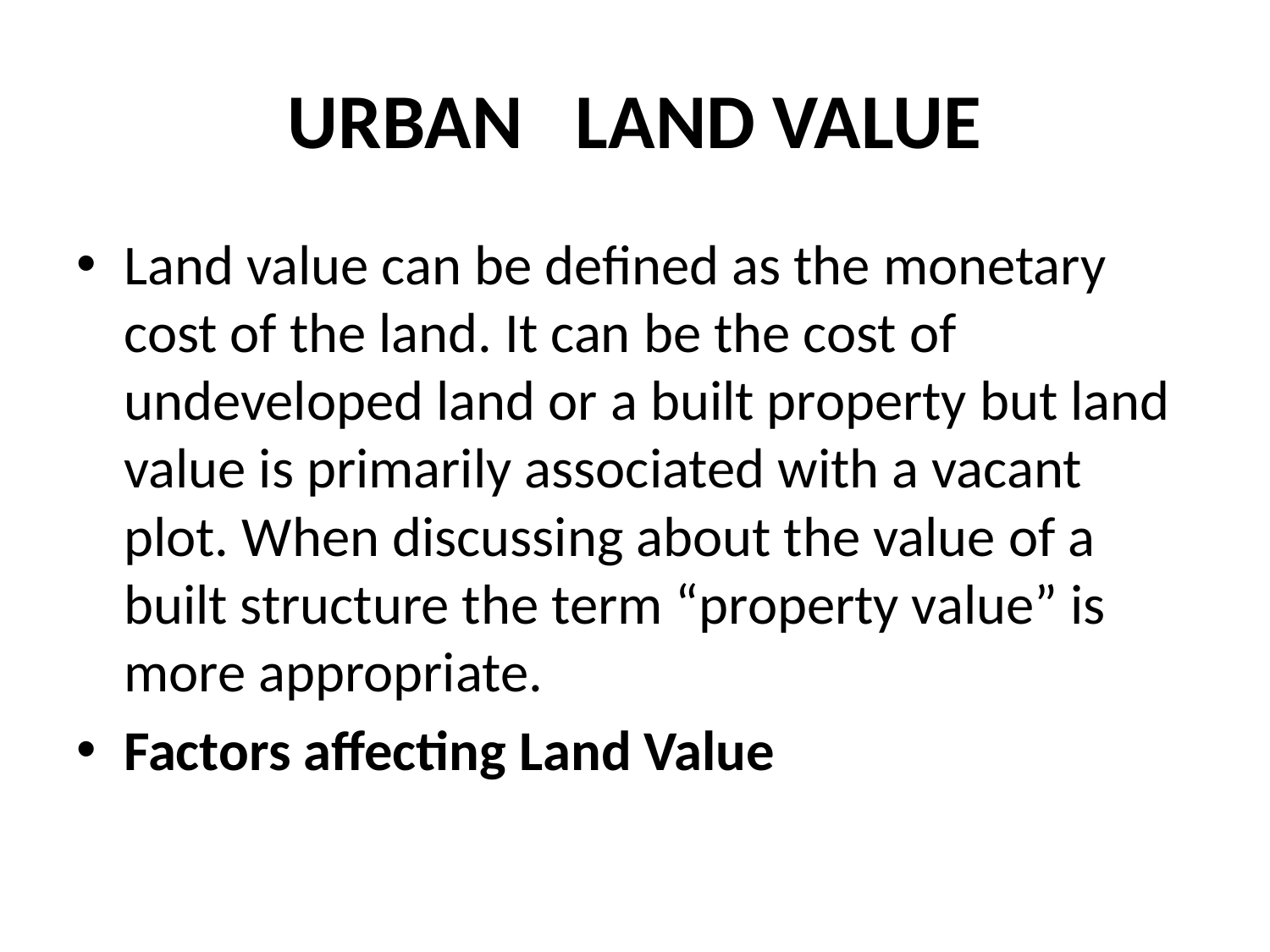

# URBAN   LAND VALUE
Land value can be defined as the monetary cost of the land. It can be the cost of undeveloped land or a built property but land value is primarily associated with a vacant plot. When discussing about the value of a built structure the term “property value” is more appropriate.
Factors affecting Land Value